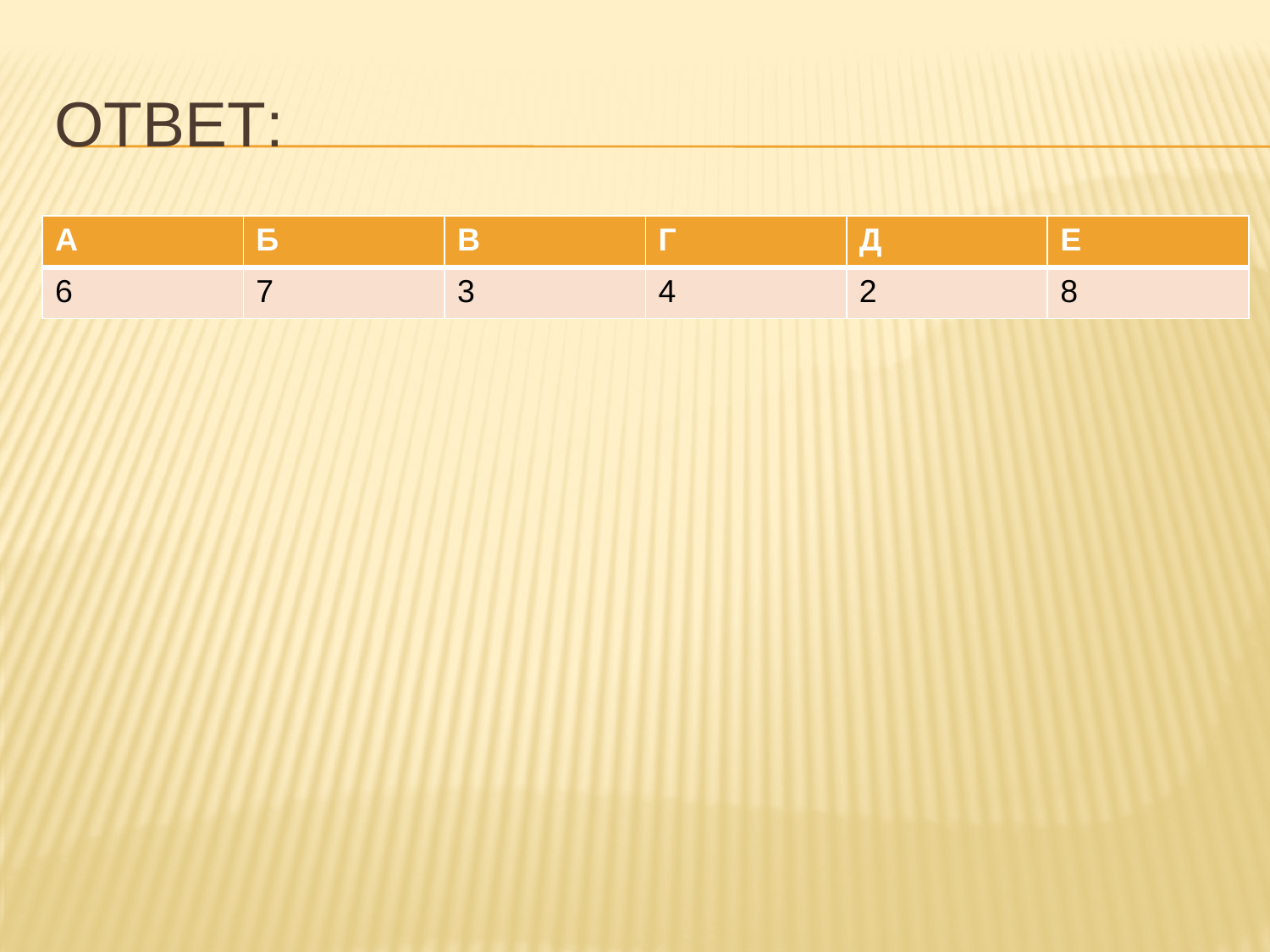

# ОТВЕТ:
| А | Б | В | Г | Д | Е |
| --- | --- | --- | --- | --- | --- |
| 6 | 7 | 3 | 4 | 2 | 8 |